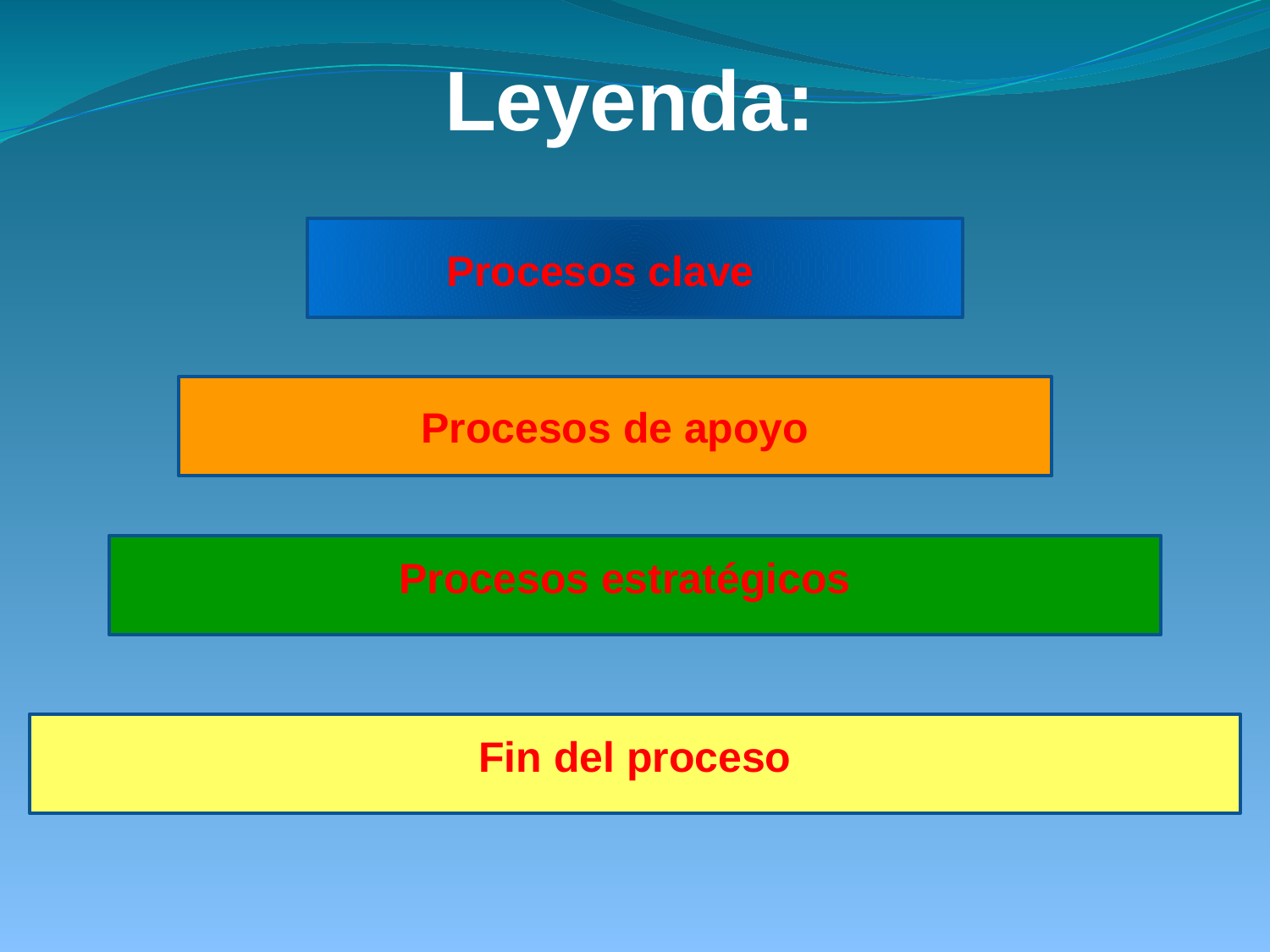

Leyenda:

Procesos clave
Procesos de apoyo

Procesos estratégicos

Fin del proceso